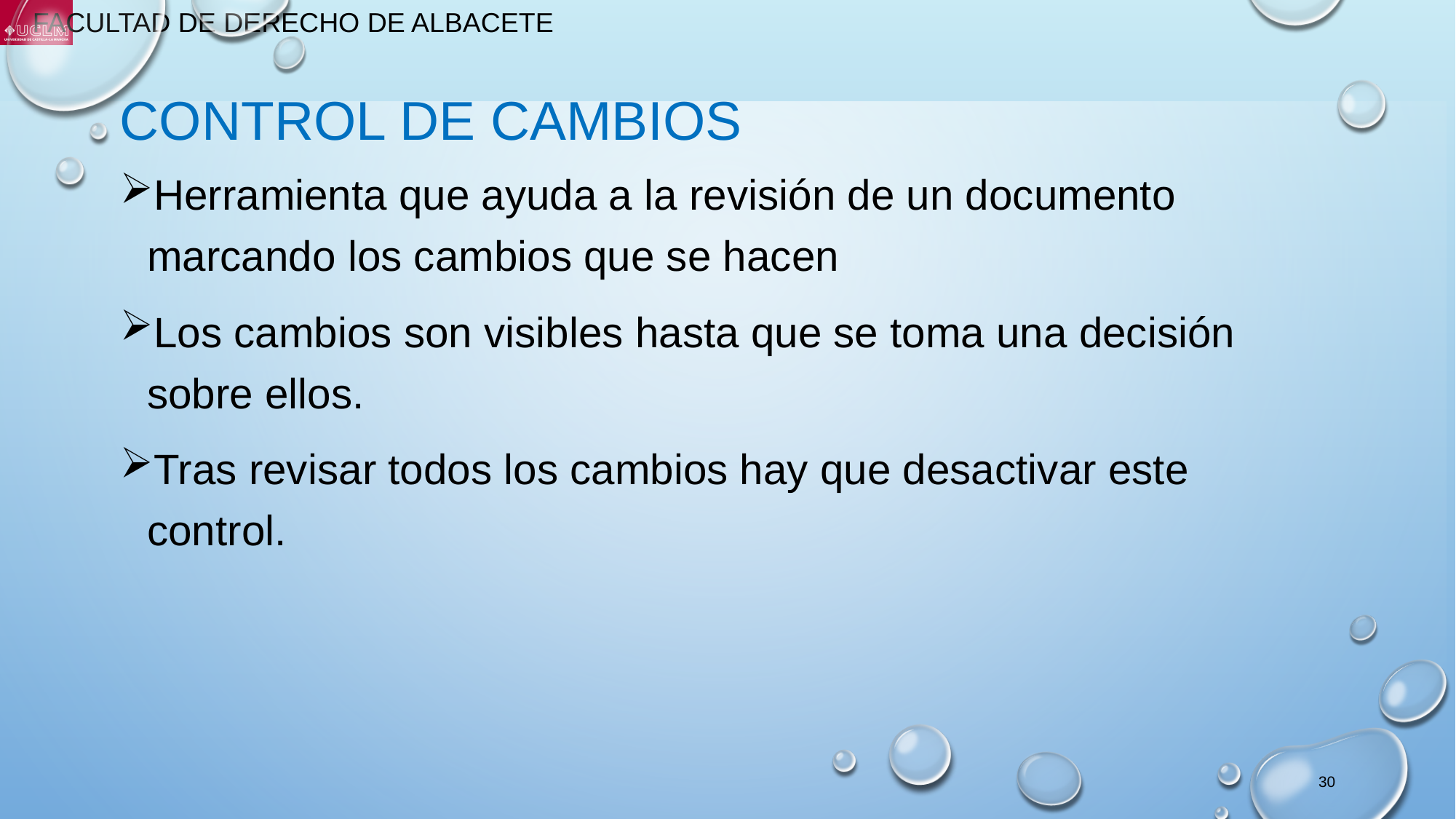

# Control de cambios
Herramienta que ayuda a la revisión de un documento marcando los cambios que se hacen
Los cambios son visibles hasta que se toma una decisión sobre ellos.
Tras revisar todos los cambios hay que desactivar este control.

30